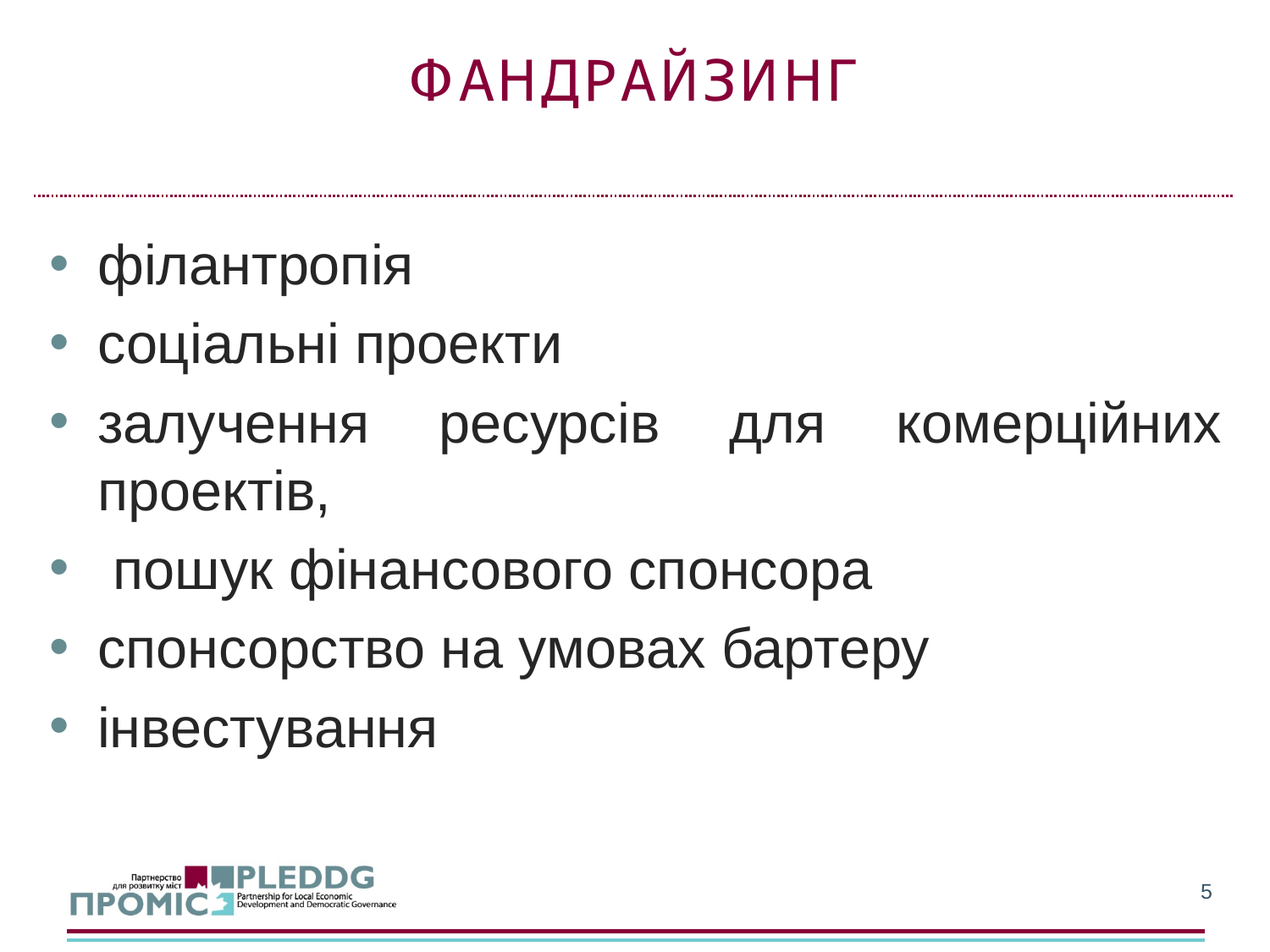

# ФАНДРАЙЗИНГ
філантропія
соціальні проекти
залучення ресурсів для комерційних проектів,
 пошук фінансового спонсора
спонсорство на умовах бартеру
інвестування